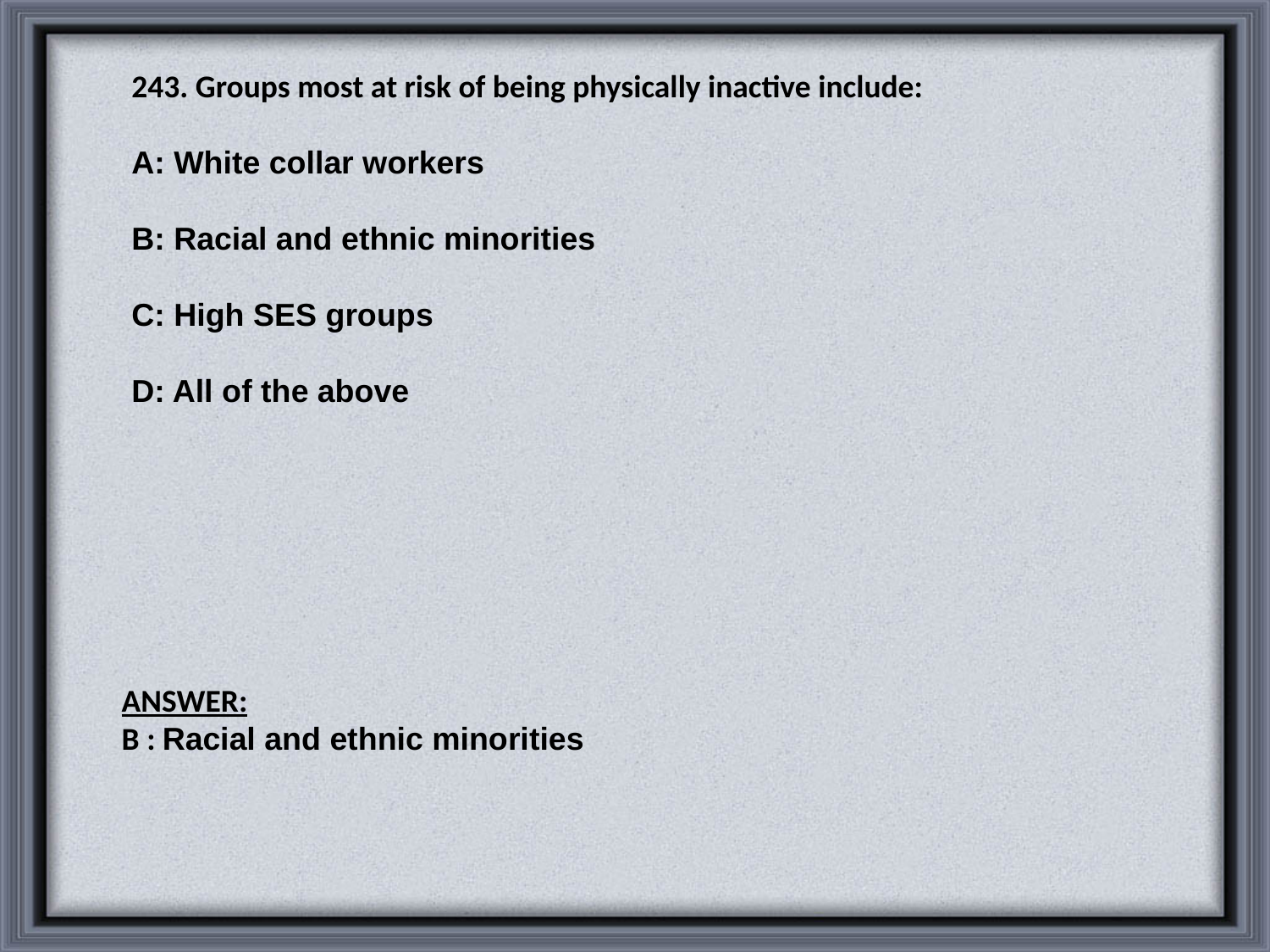

243. Groups most at risk of being physically inactive include:

A: White collar workers

B: Racial and ethnic minorities

C: High SES groups

D: All of the above

ANSWER:
B : Racial and ethnic minorities